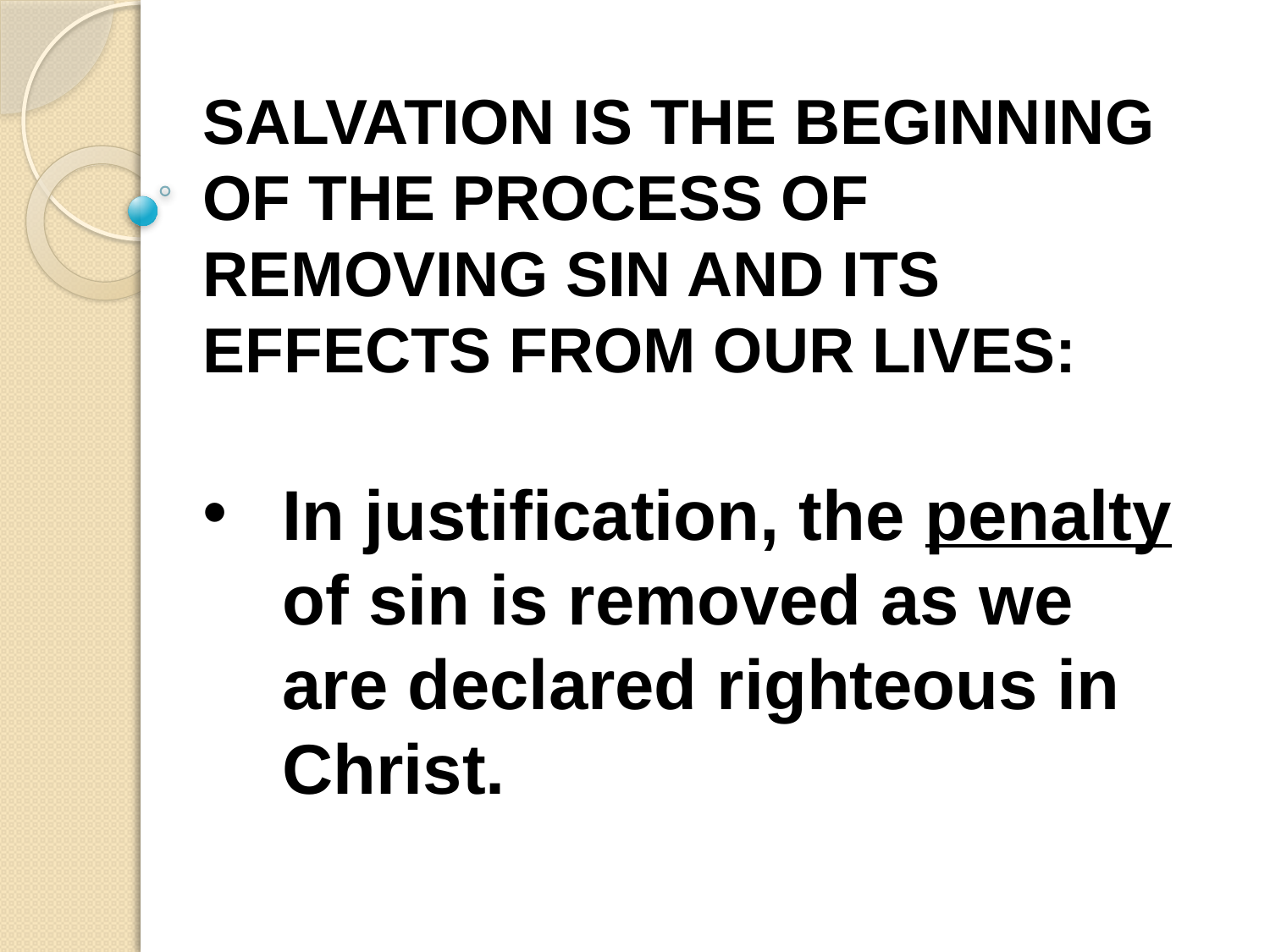

SALVATION IS THE BEGINNING OF THE PROCESS OF REMOVING SIN AND ITS EFFECTS FROM OUR LIVES:

In justification, the penalty of sin is removed as we are declared righteous in Christ.